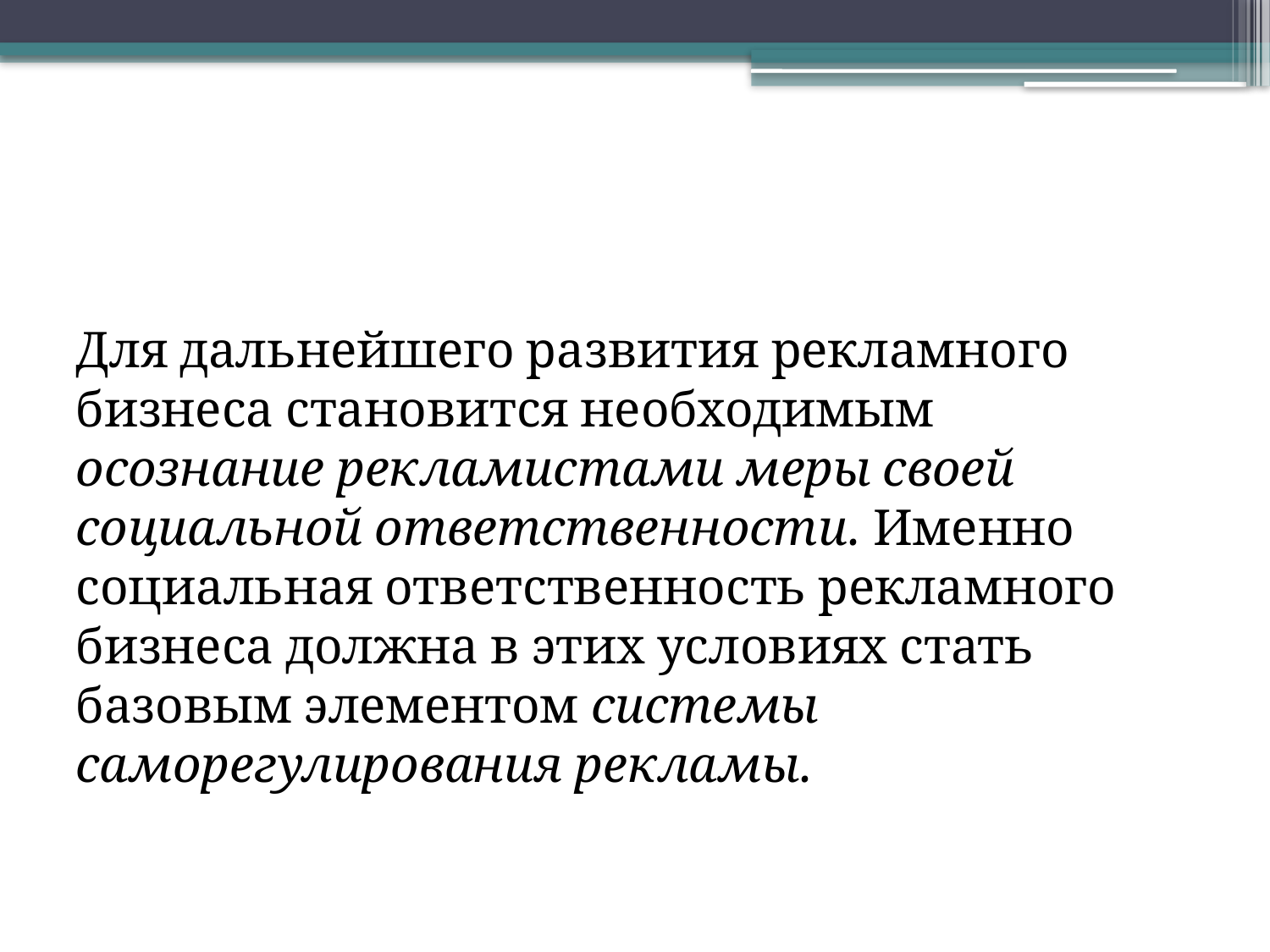

Для дальнейшего развития рекламного бизнеса становится необходимым осознание рекламистами меры своей социальной ответственности. Именно социальная ответственность рекламного бизнеса должна в этих условиях стать базовым элементом системы саморегулирования рекламы.